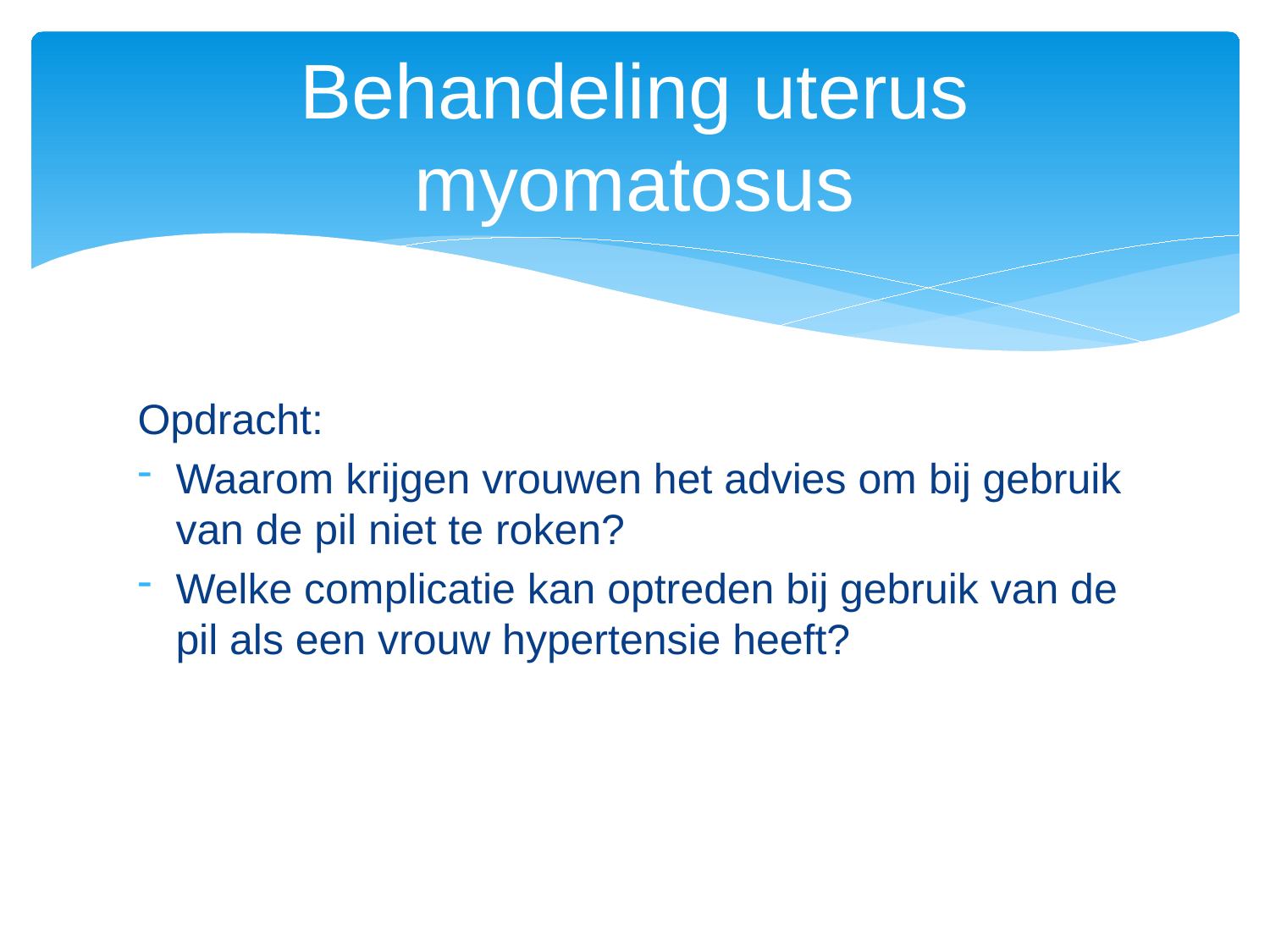

# Behandeling uterus myomatosus
Opdracht:
Waarom krijgen vrouwen het advies om bij gebruik van de pil niet te roken?
Welke complicatie kan optreden bij gebruik van de pil als een vrouw hypertensie heeft?